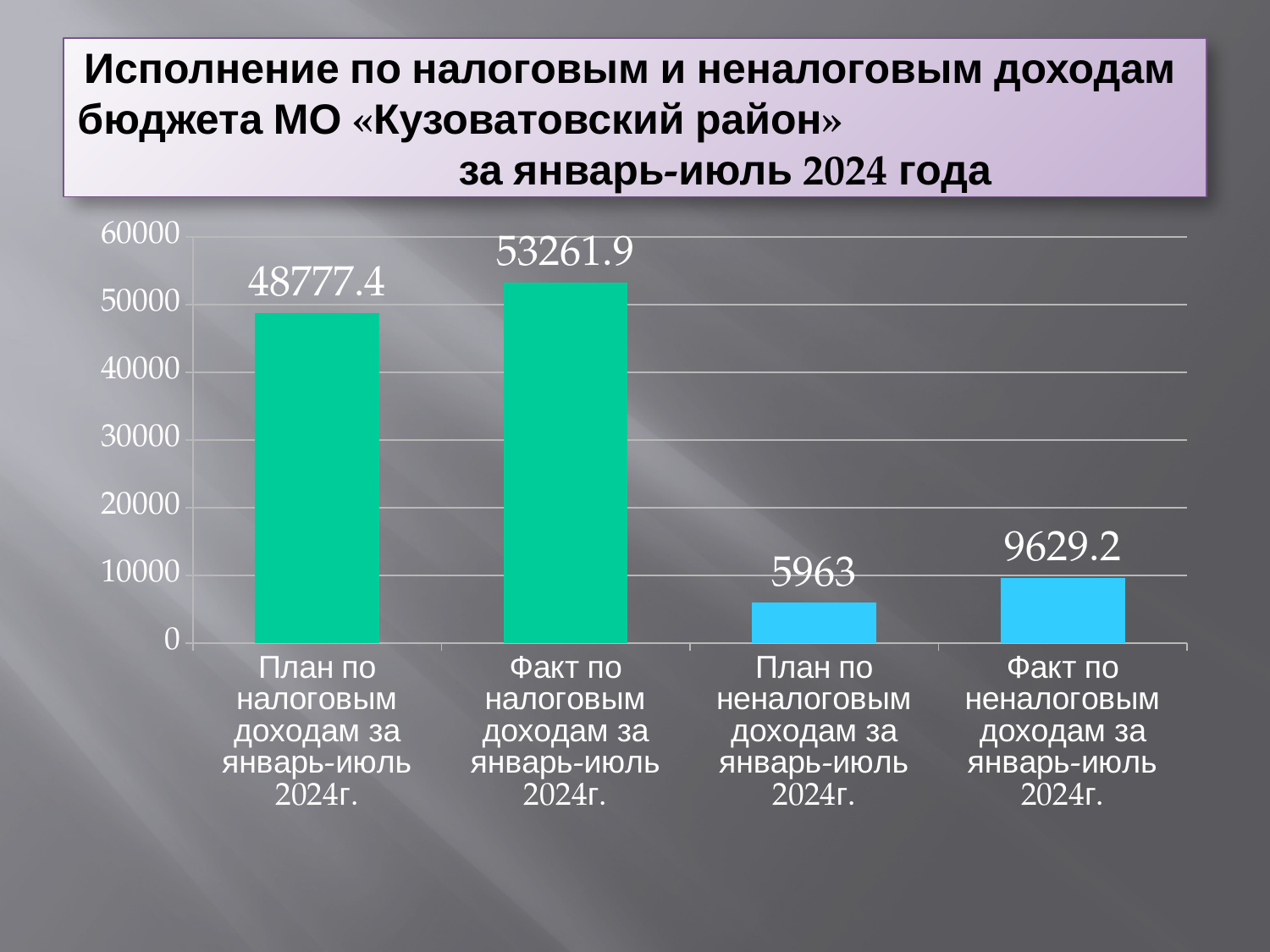

# Исполнение по налоговым и неналоговым доходам  бюджета МО «Кузоватовский район»                                                   за январь-июль 2024 года

### Chart

| Category | Столбец1 |
|---|---|
| План по налоговым доходам за январь-июль 2024г. | 48777.4 |
| Факт по налоговым доходам за январь-июль 2024г. | 53261.9 |
| План по неналоговым доходам за январь-июль 2024г. | 5963.0 |
| Факт по неналоговым доходам за январь-июль 2024г. | 9629.2 |